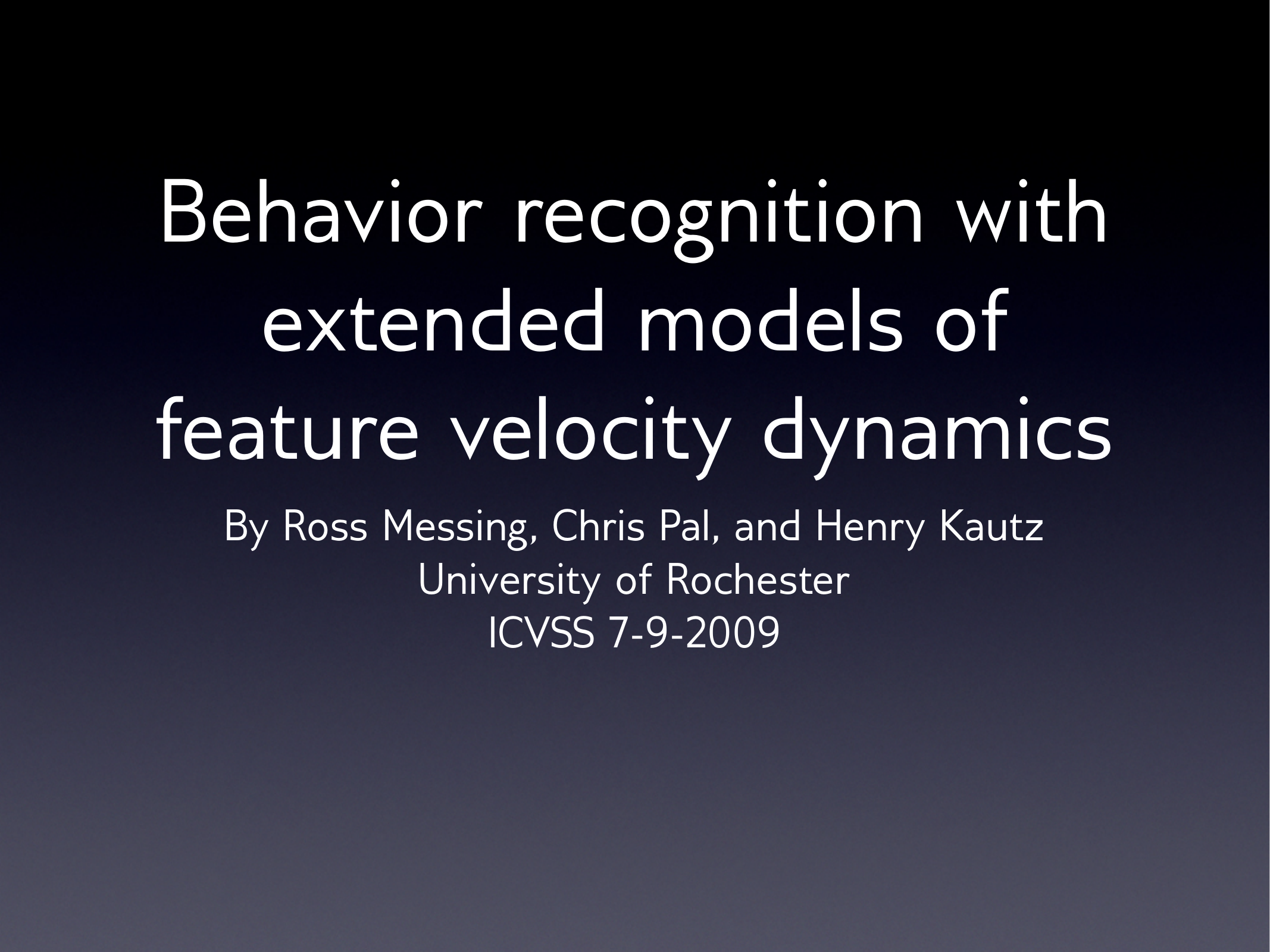

# Behavior recognition with extended models of feature velocity dynamics
By Ross Messing, Chris Pal, and Henry Kautz
University of Rochester
ICVSS 7-9-2009